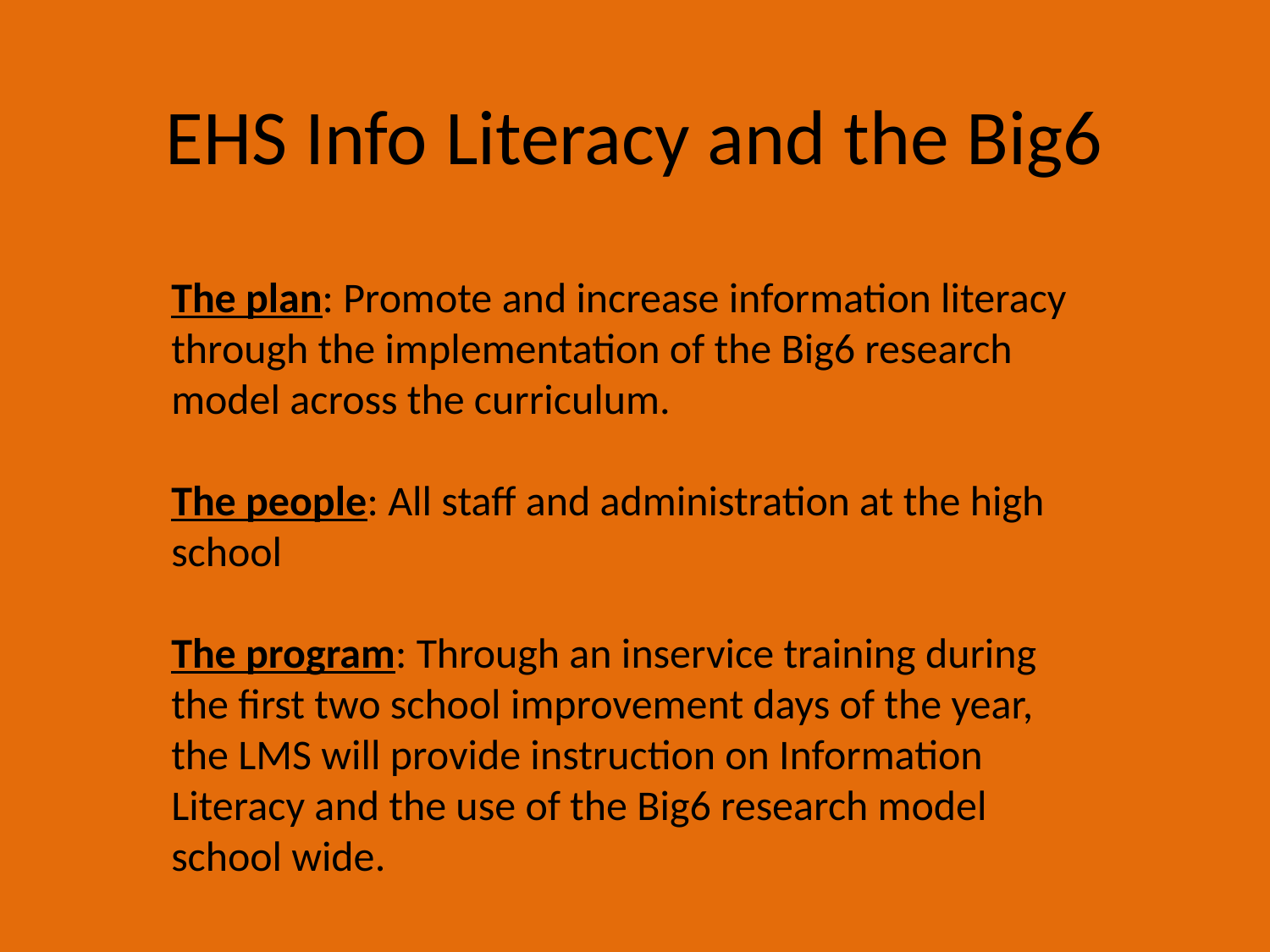

# EHS Info Literacy and the Big6
The plan: Promote and increase information literacy through the implementation of the Big6 research model across the curriculum.

The people: All staff and administration at the high school

The program: Through an inservice training during the first two school improvement days of the year, the LMS will provide instruction on Information Literacy and the use of the Big6 research model school wide.